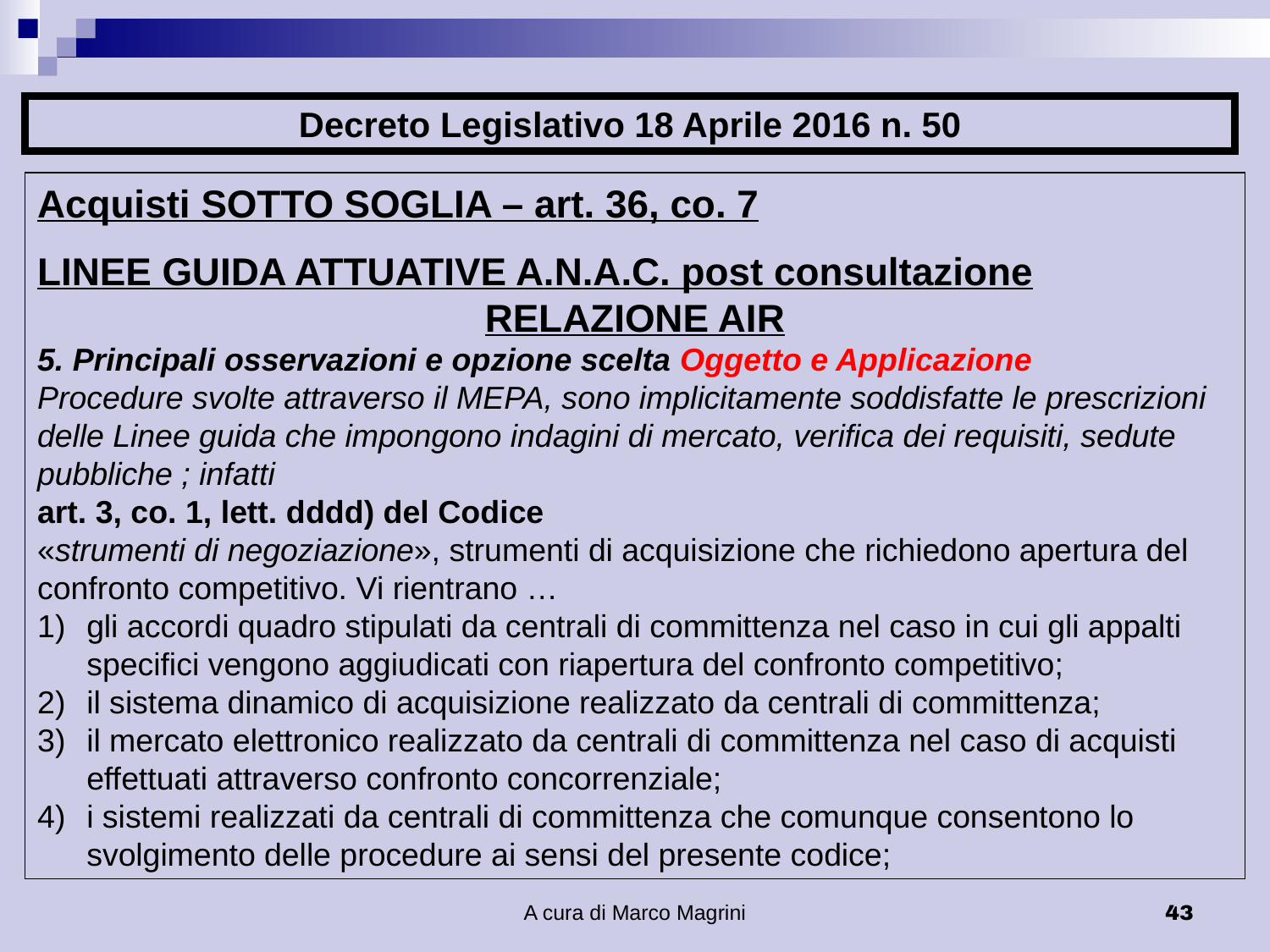

Decreto Legislativo 18 Aprile 2016 n. 50
Acquisti SOTTO SOGLIA – art. 36, co. 7

LINEE GUIDA ATTUATIVE A.N.A.C. post consultazione
RELAZIONE AIR
5. Principali osservazioni e opzione scelta Oggetto e Applicazione
Procedure svolte attraverso il MEPA, sono implicitamente soddisfatte le prescrizioni delle Linee guida che impongono indagini di mercato, verifica dei requisiti, sedute pubbliche ; infatti
art. 3, co. 1, lett. dddd) del Codice
«strumenti di negoziazione», strumenti di acquisizione che richiedono apertura del confronto competitivo. Vi rientrano …
gli accordi quadro stipulati da centrali di committenza nel caso in cui gli appalti specifici vengono aggiudicati con riapertura del confronto competitivo;
il sistema dinamico di acquisizione realizzato da centrali di committenza;
il mercato elettronico realizzato da centrali di committenza nel caso di acquisti effettuati attraverso confronto concorrenziale;
i sistemi realizzati da centrali di committenza che comunque consentono lo svolgimento delle procedure ai sensi del presente codice;

A cura di Marco Magrini
43